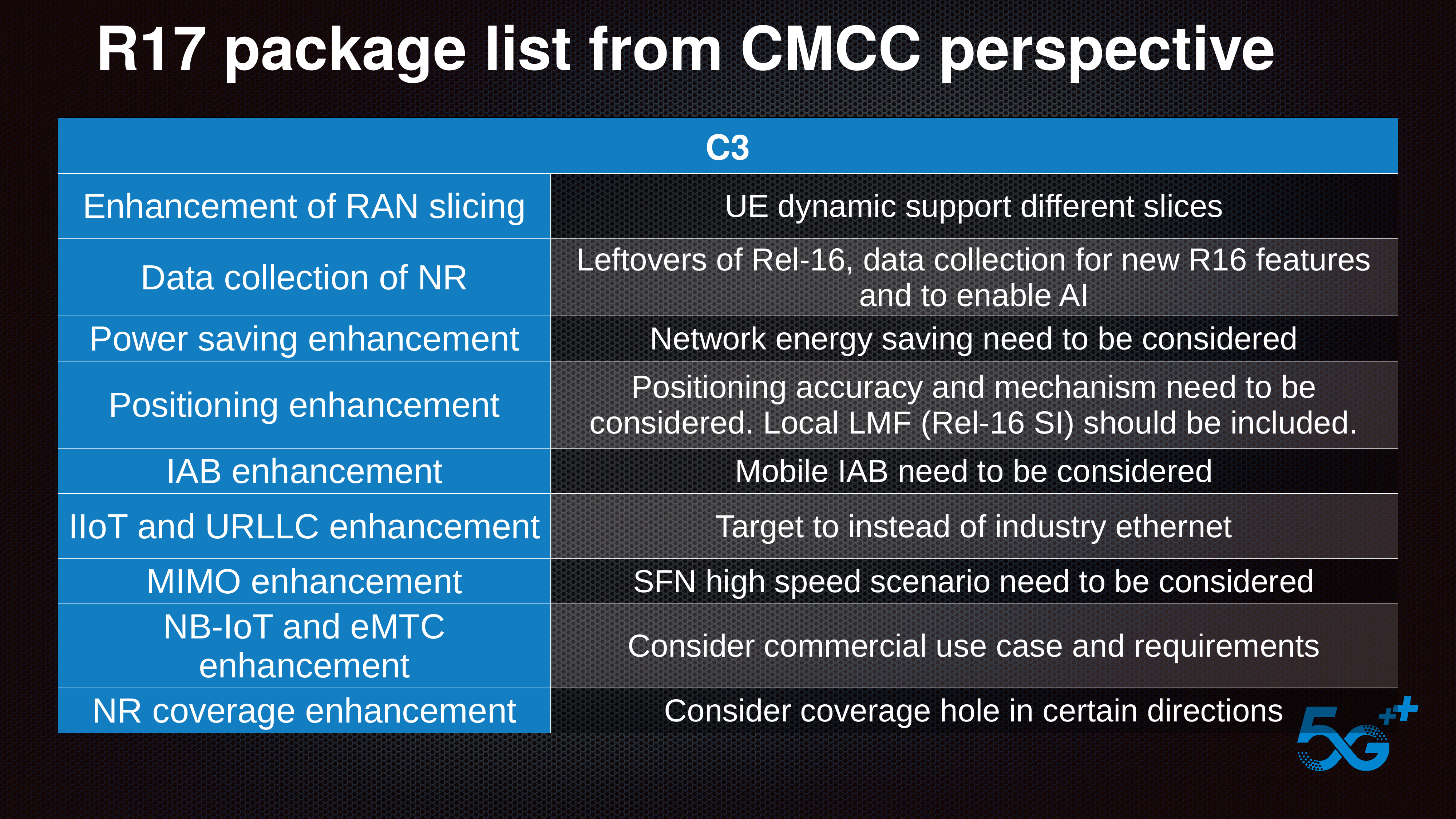

# R17 package list from CMCC perspective
| C3 |  |
| --- | --- |
| Enhancement of RAN slicing | UE dynamic support different slices |
| Data collection of NR | Leftovers of Rel-16, data collection for new R16 features and to enable AI |
| Power saving enhancement | Network energy saving need to be considered |
| Positioning enhancement | Positioning accuracy and mechanism need to be considered. Local LMF (Rel-16 SI) should be included. |
| IAB enhancement | Mobile IAB need to be considered |
| IIoT and URLLC enhancement | Target to instead of industry ethernet |
| MIMO enhancement | SFN high speed scenario need to be considered |
| NB-IoT and eMTC enhancement | Consider commercial use case and requirements |
| NR coverage enhancement | Consider coverage hole in certain directions |